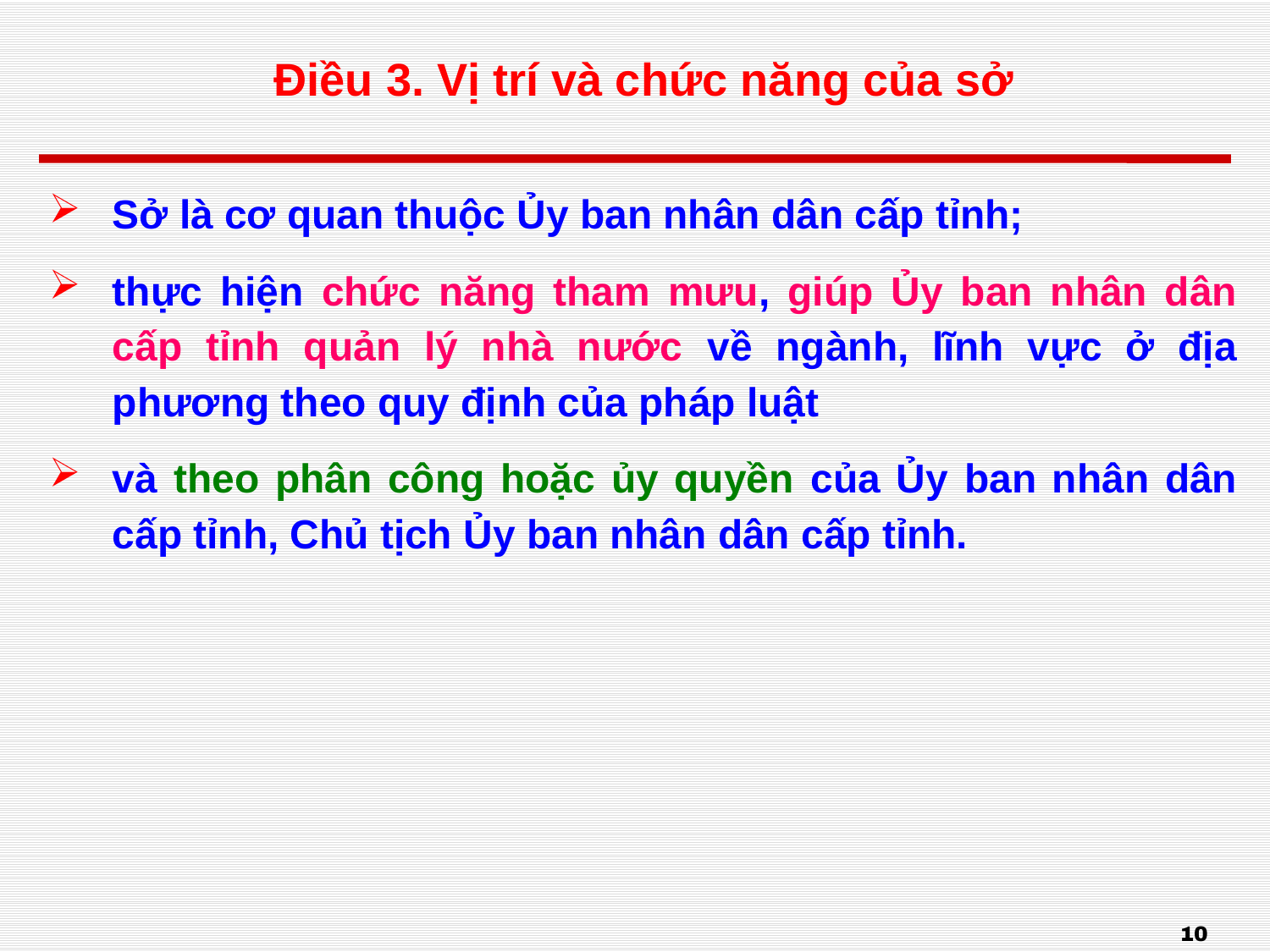

# Điều 3. Vị trí và chức năng của sở
Sở là cơ quan thuộc Ủy ban nhân dân cấp tỉnh;
thực hiện chức năng tham mưu, giúp Ủy ban nhân dân cấp tỉnh quản lý nhà nước về ngành, lĩnh vực ở địa phương theo quy định của pháp luật
và theo phân công hoặc ủy quyền của Ủy ban nhân dân cấp tỉnh, Chủ tịch Ủy ban nhân dân cấp tỉnh.